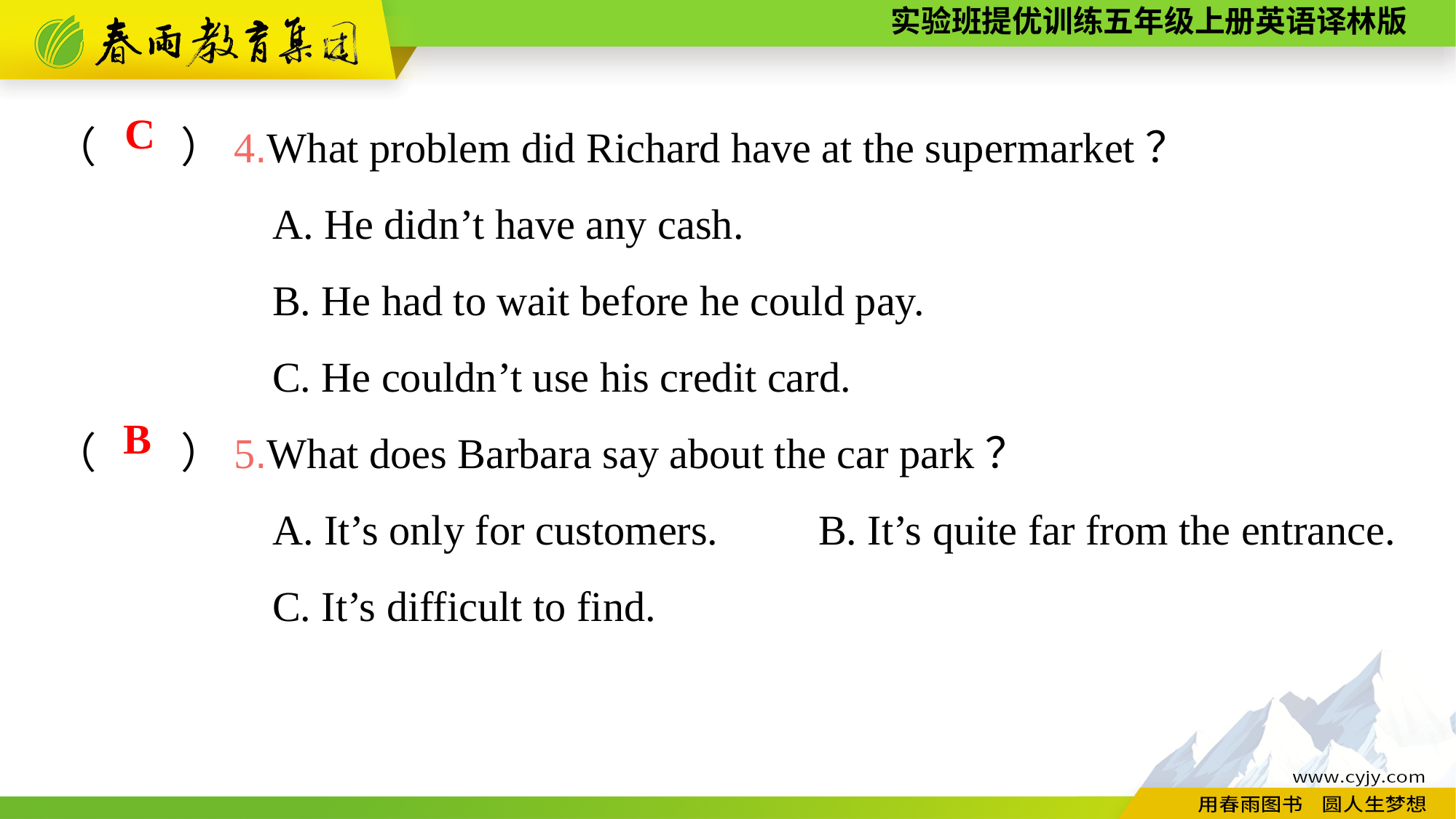

（　　）4.What problem did Richard have at the supermarket？
		A. He didn’t have any cash.
		B. He had to wait before he could pay.
		C. He couldn’t use his credit card.
C
（　　）5.What does Barbara say about the car park？
		A. It’s only for customers.	B. It’s quite far from the entrance.
		C. It’s difficult to find.
B